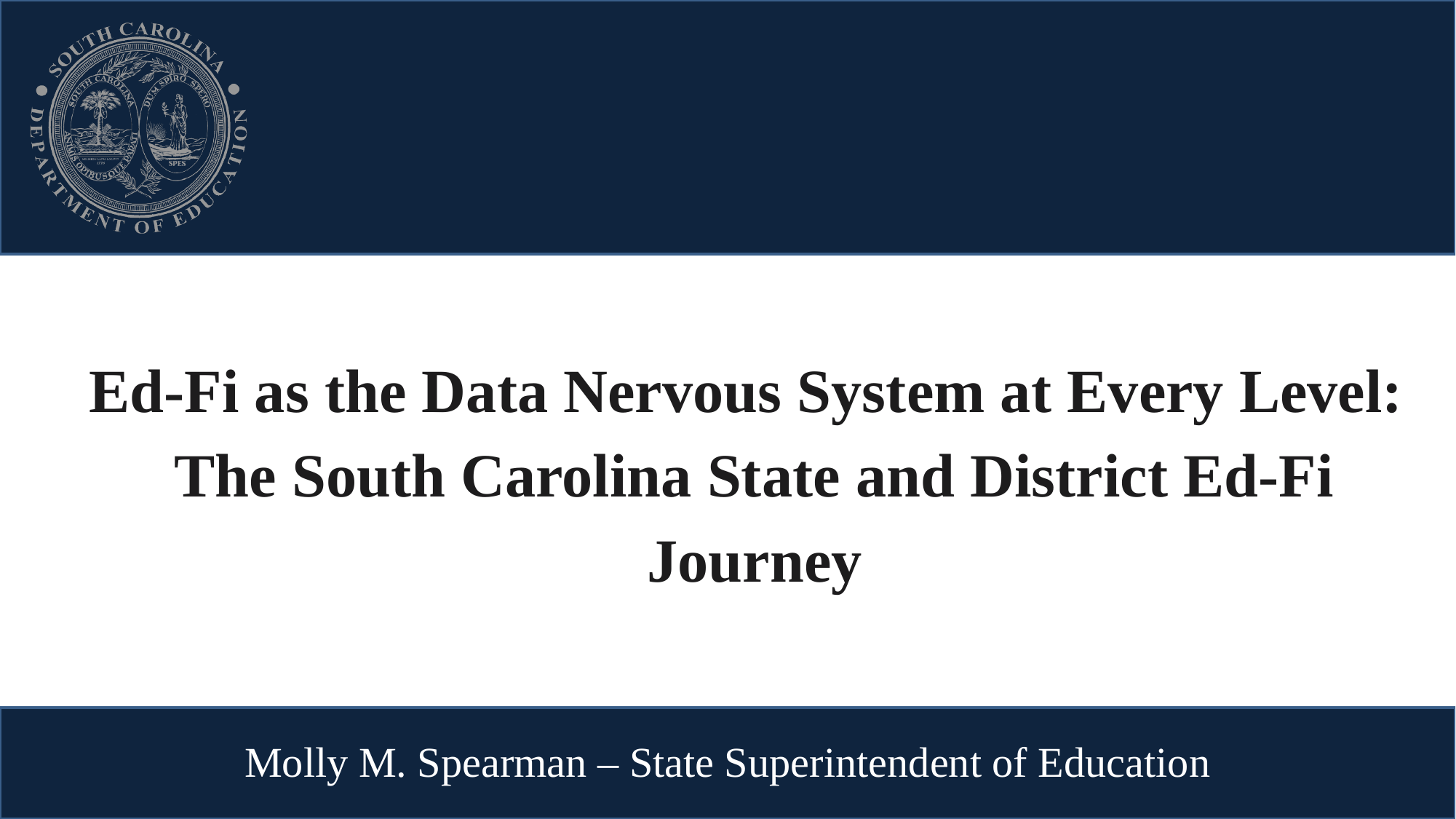

# Ed-Fi as the Data Nervous System at Every Level: The South Carolina State and District Ed-Fi Journey